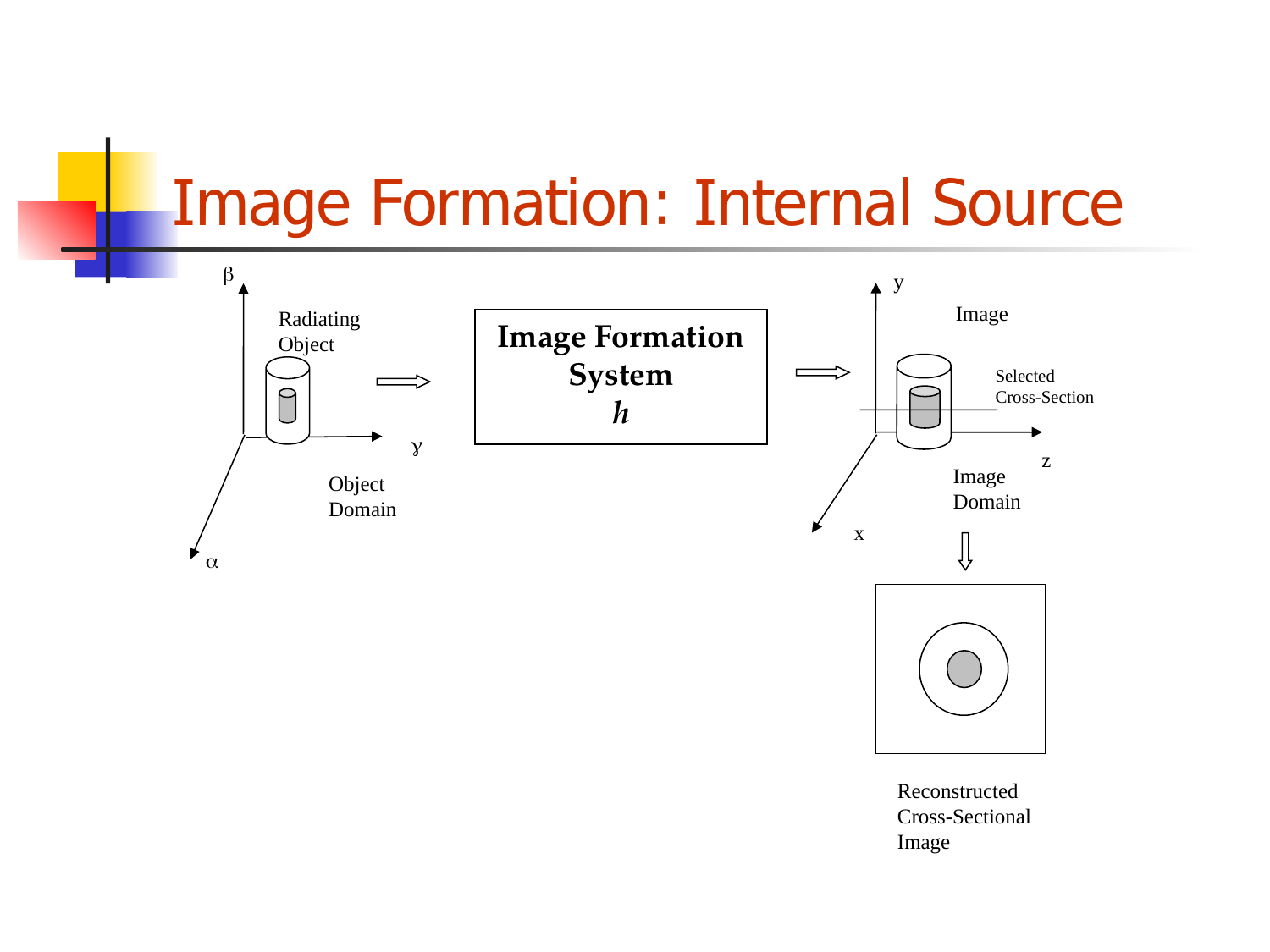

# Image Formation: Internal Source
β
y

Image
Radiating Object
Image Formation System
h

Selected
Cross-Section

γ

z
Image Domain
Object Domain
x

Reconstructed Cross-Sectional Image
α